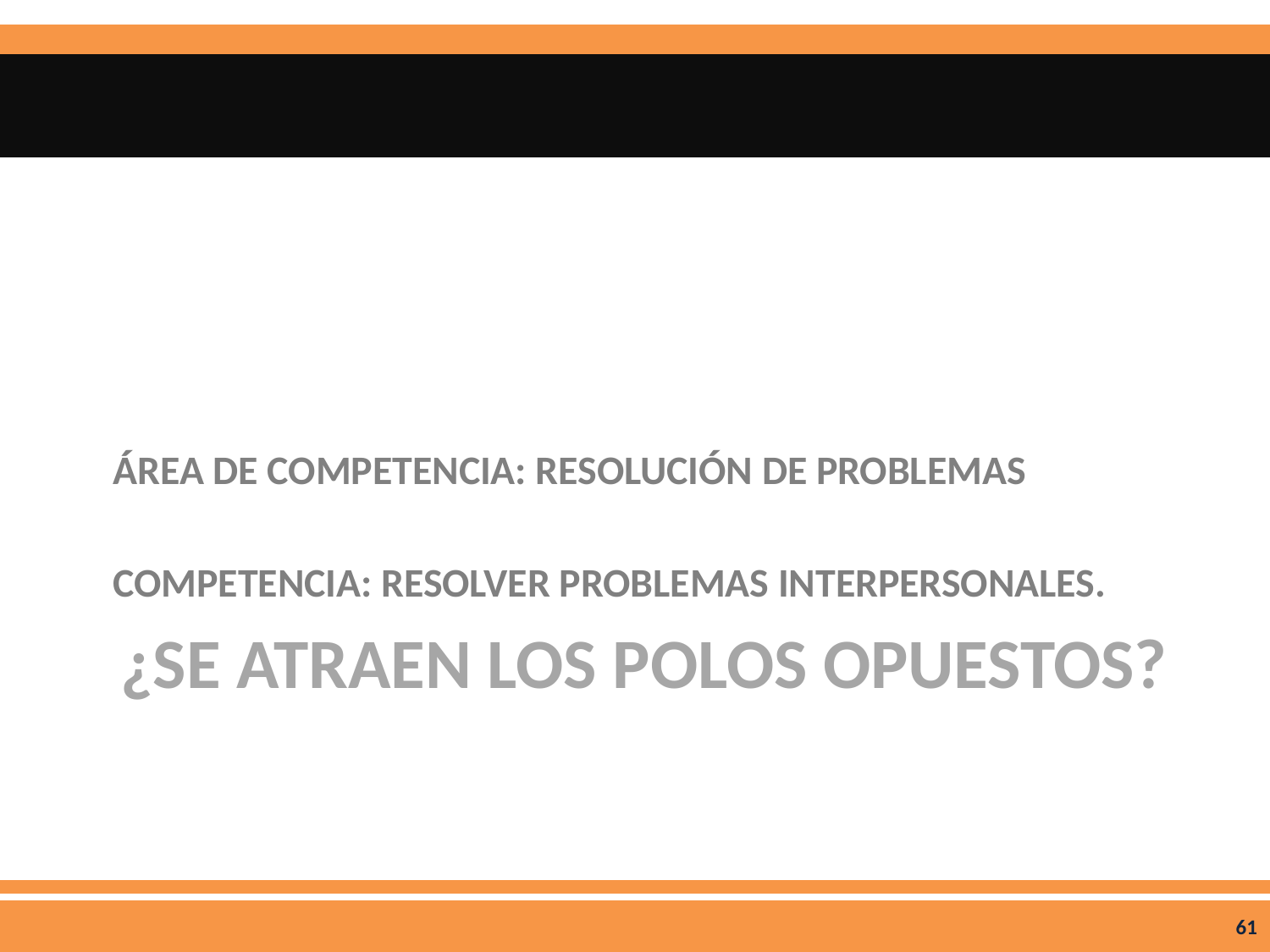

ÁREA DE COMPETENCIA: RESOLUCIÓN DE PROBLEMAS

COMPETENCIA: RESOLVER PROBLEMAS INTERPERSONALES.
# ¿SE ATRAEN LOS POLOS OPUESTOS?
61